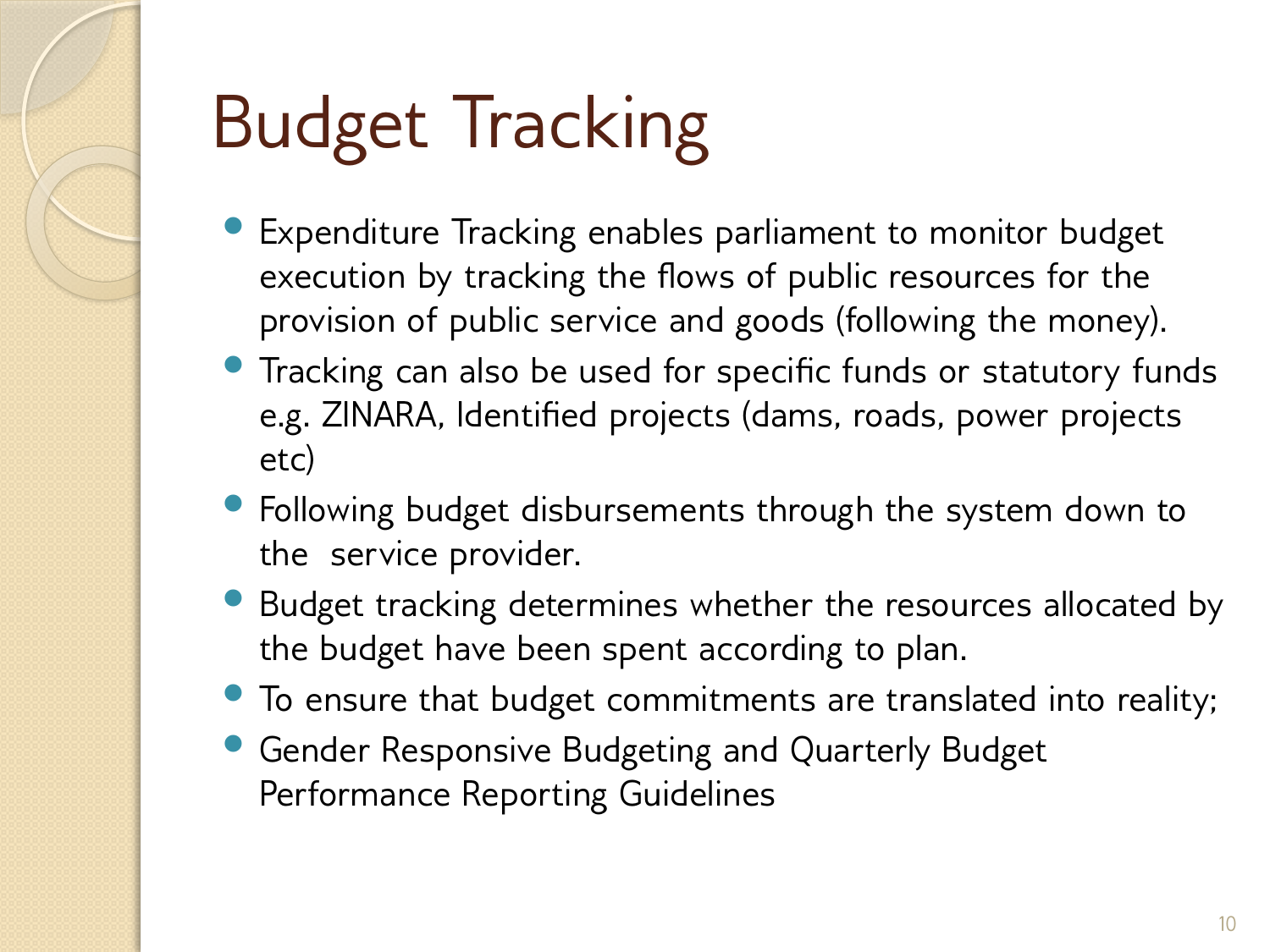

# Budget Tracking
Expenditure Tracking enables parliament to monitor budget execution by tracking the flows of public resources for the provision of public service and goods (following the money).
Tracking can also be used for specific funds or statutory funds e.g. ZINARA, Identified projects (dams, roads, power projects etc)
Following budget disbursements through the system down to the  service provider.
Budget tracking determines whether the resources allocated by the budget have been spent according to plan.
To ensure that budget commitments are translated into reality;
Gender Responsive Budgeting and Quarterly Budget Performance Reporting Guidelines

10